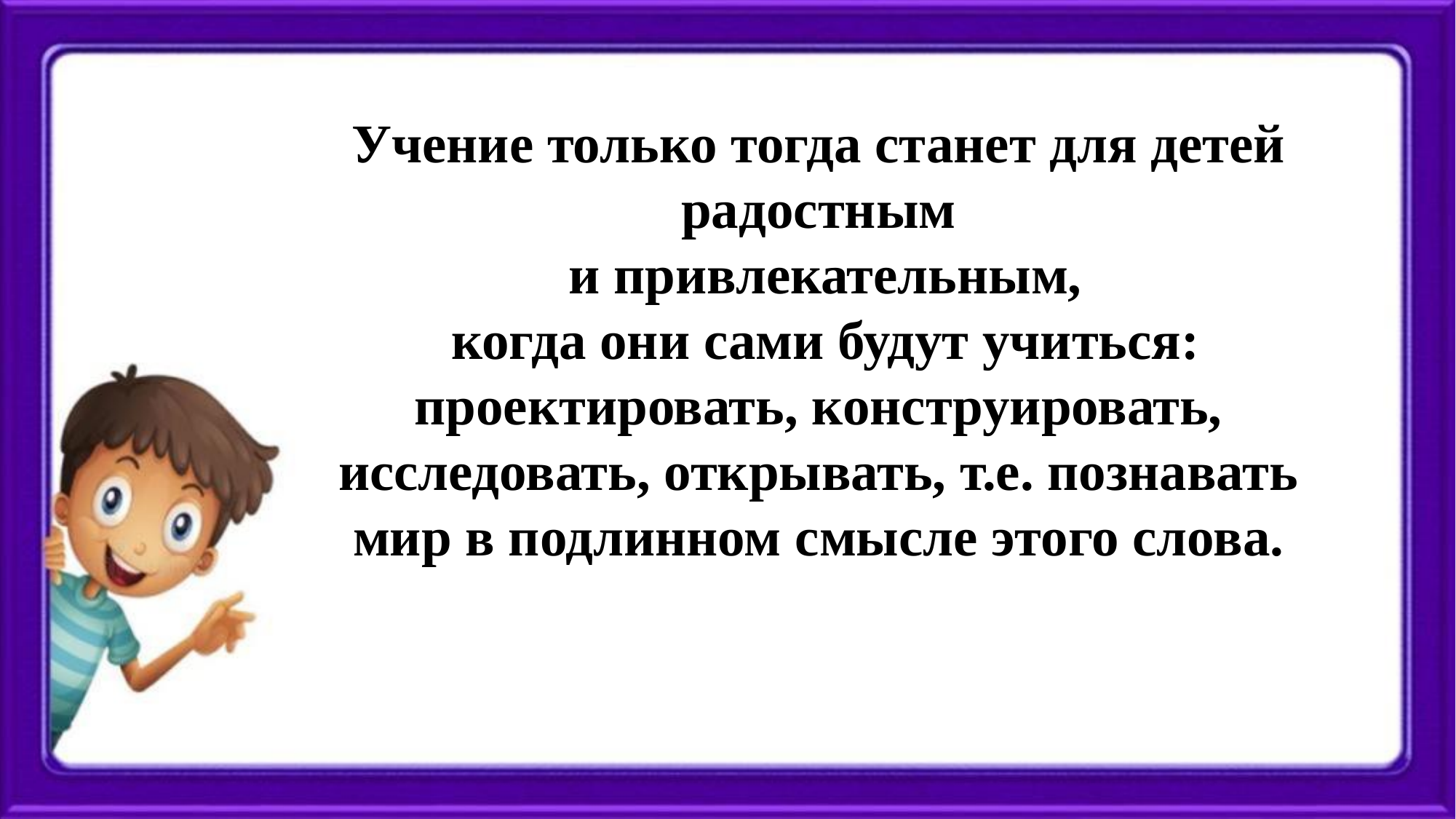

Учение только тогда станет для детей радостным
 и привлекательным,
 когда они сами будут учиться: проектировать, конструировать, исследовать, открывать, т.е. познавать мир в подлинном смысле этого слова.